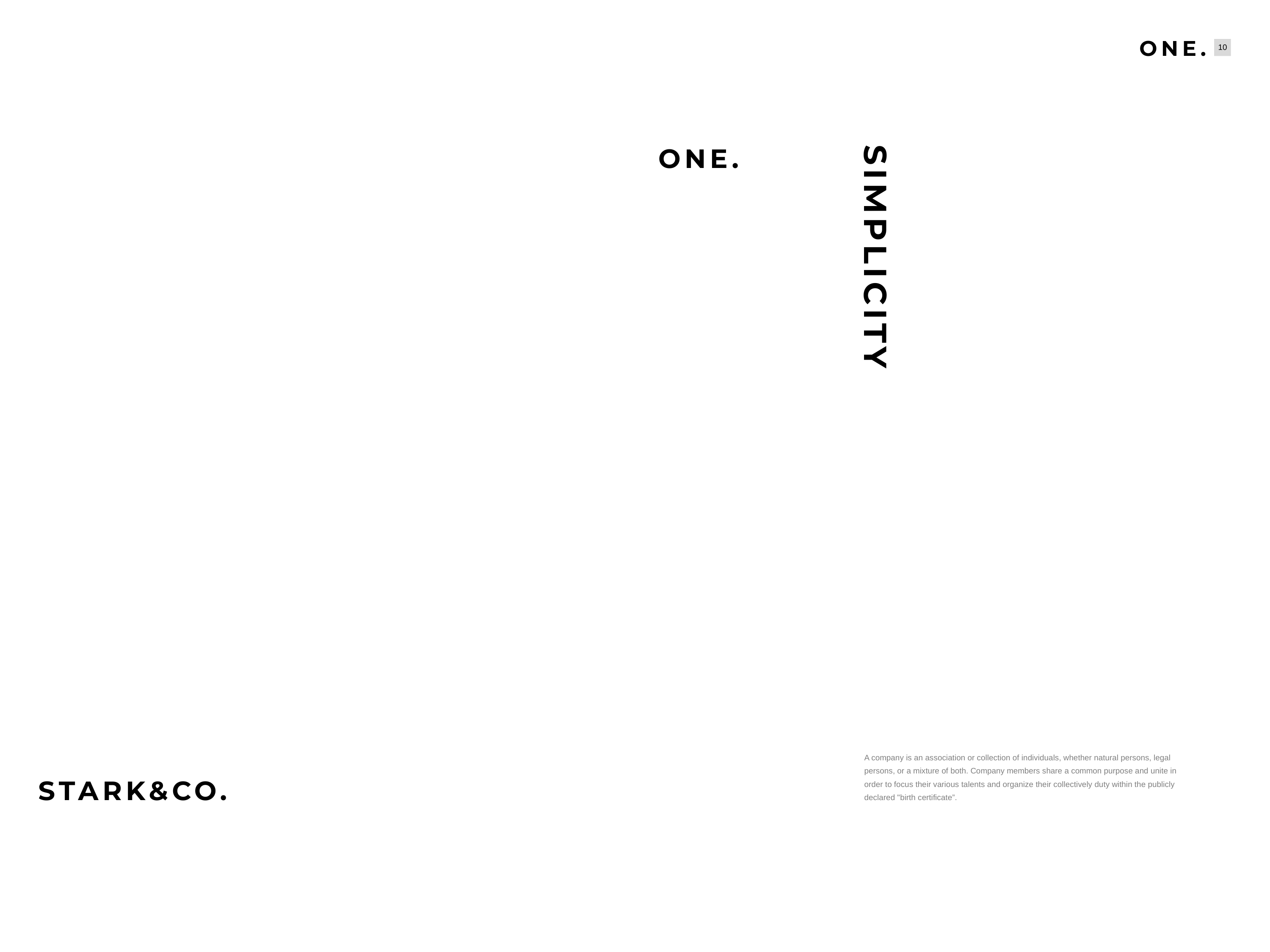

ONE.
SIMPLICITY
A company is an association or collection of individuals, whether natural persons, legal persons, or a mixture of both. Company members share a common purpose and unite in order to focus their various talents and organize their collectively duty within the publicly declared "birth certificate”.
STARK&CO.